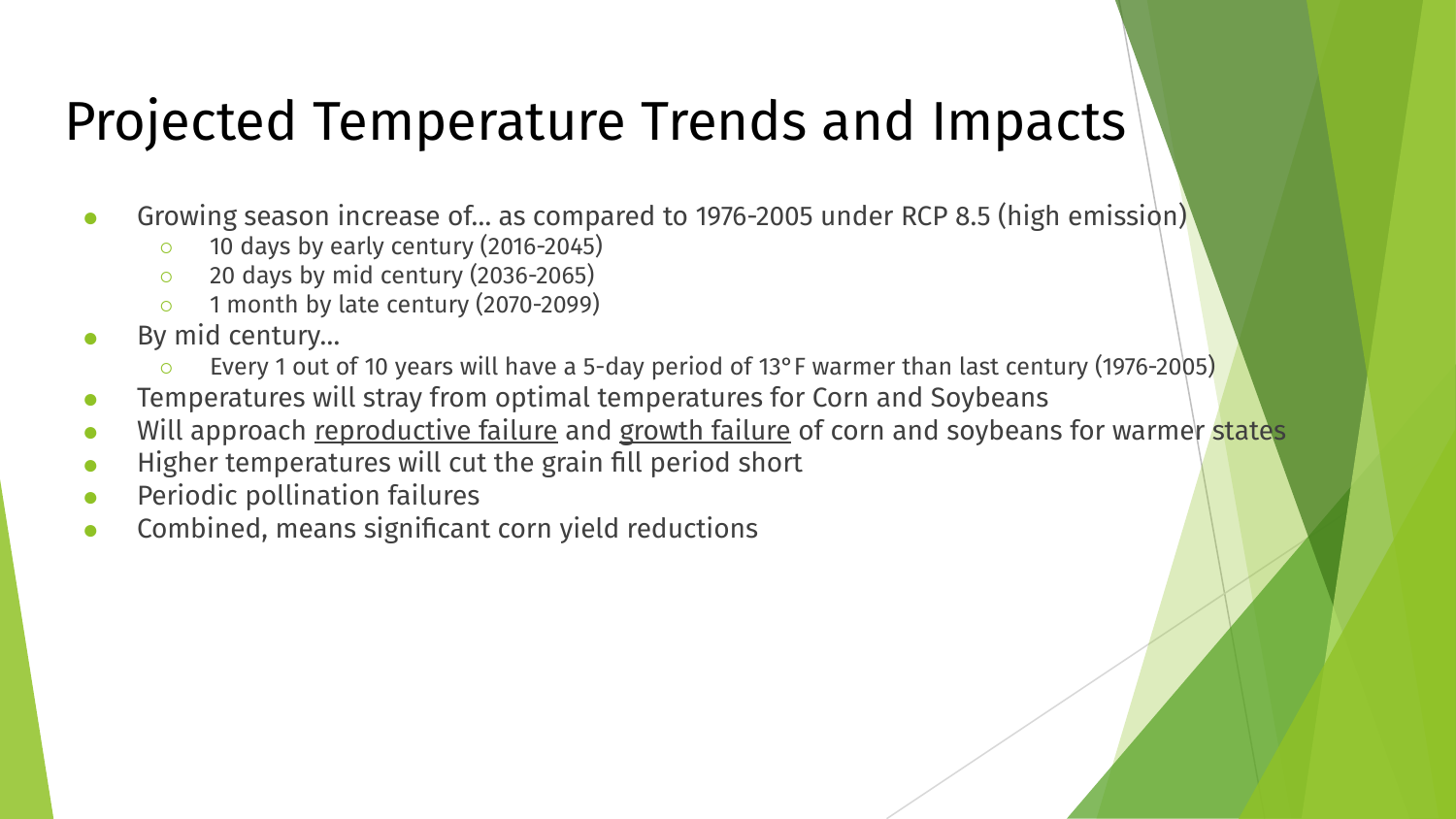

# Projected Temperature Trends and Impacts
Growing season increase of… as compared to 1976-2005 under RCP 8.5 (high emission)
10 days by early century (2016-2045)
20 days by mid century (2036-2065)
1 month by late century (2070-2099)
By mid century…
Every 1 out of 10 years will have a 5-day period of 13°F warmer than last century (1976-2005)
Temperatures will stray from optimal temperatures for Corn and Soybeans
Will approach reproductive failure and growth failure of corn and soybeans for warmer states
Higher temperatures will cut the grain fill period short
Periodic pollination failures
Combined, means significant corn yield reductions